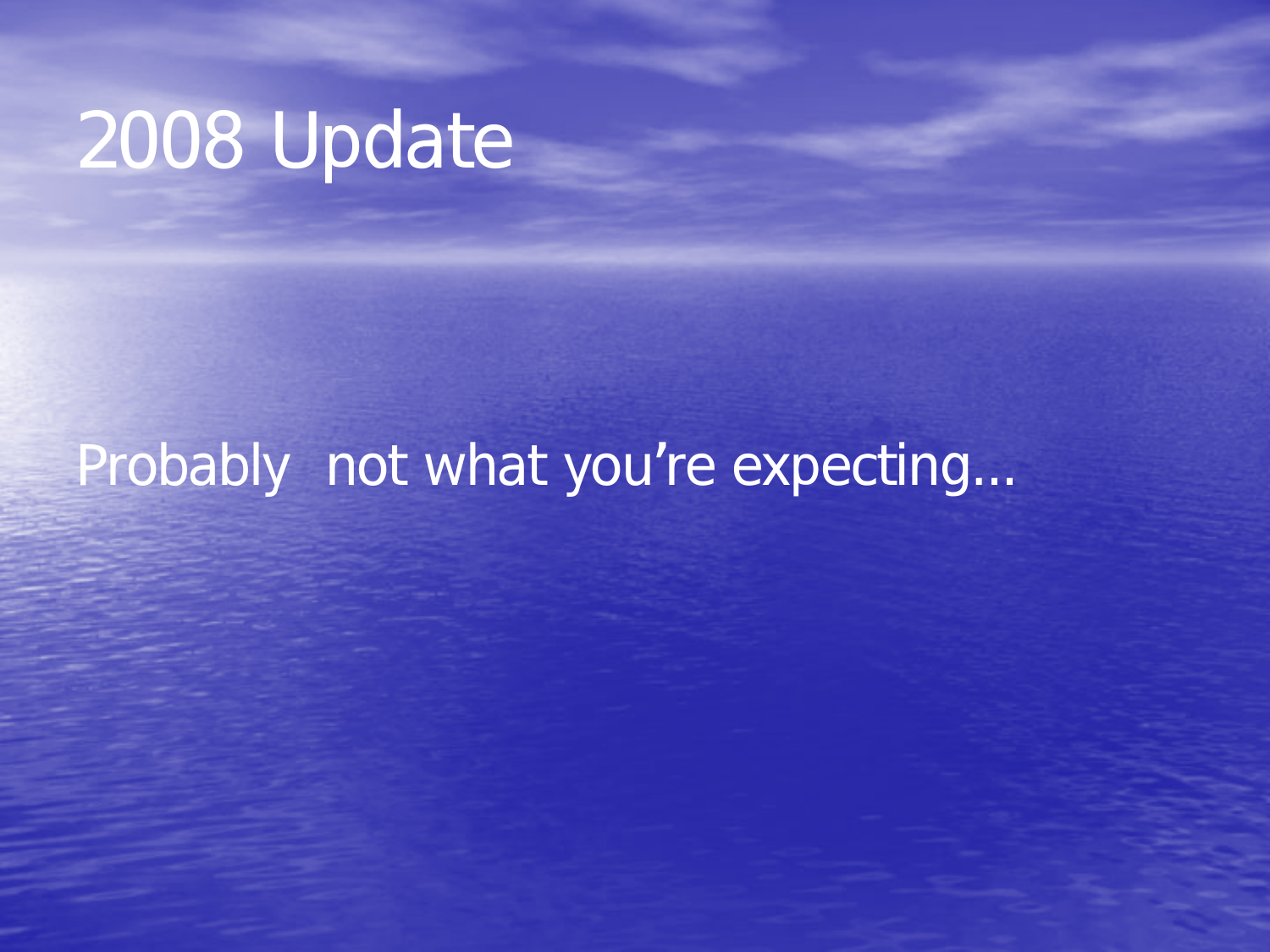

# 2008 Update

Probably  not what you’re expecting…